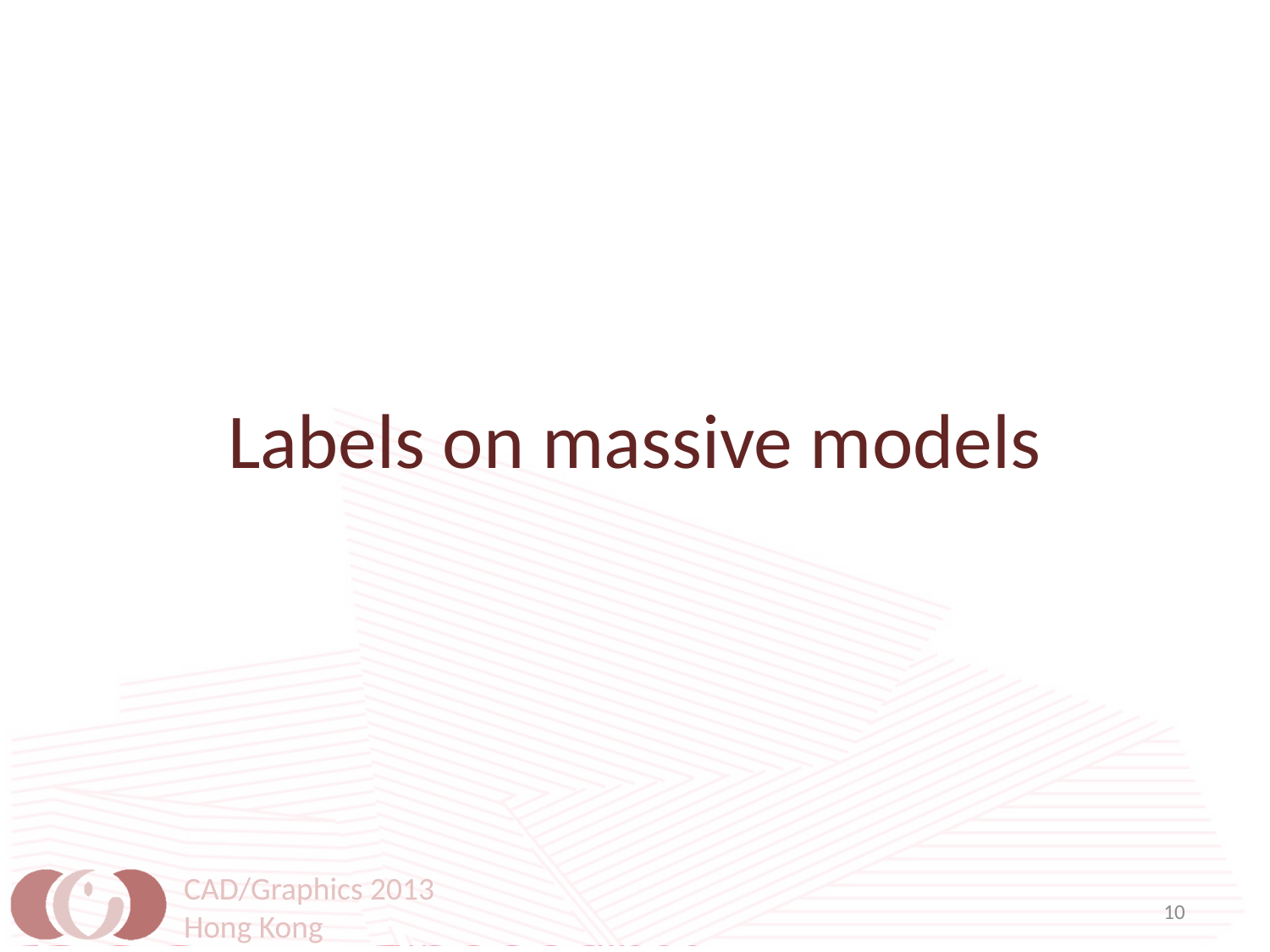

# Labels on massive models
CAD/Graphics 2013
Hong Kong